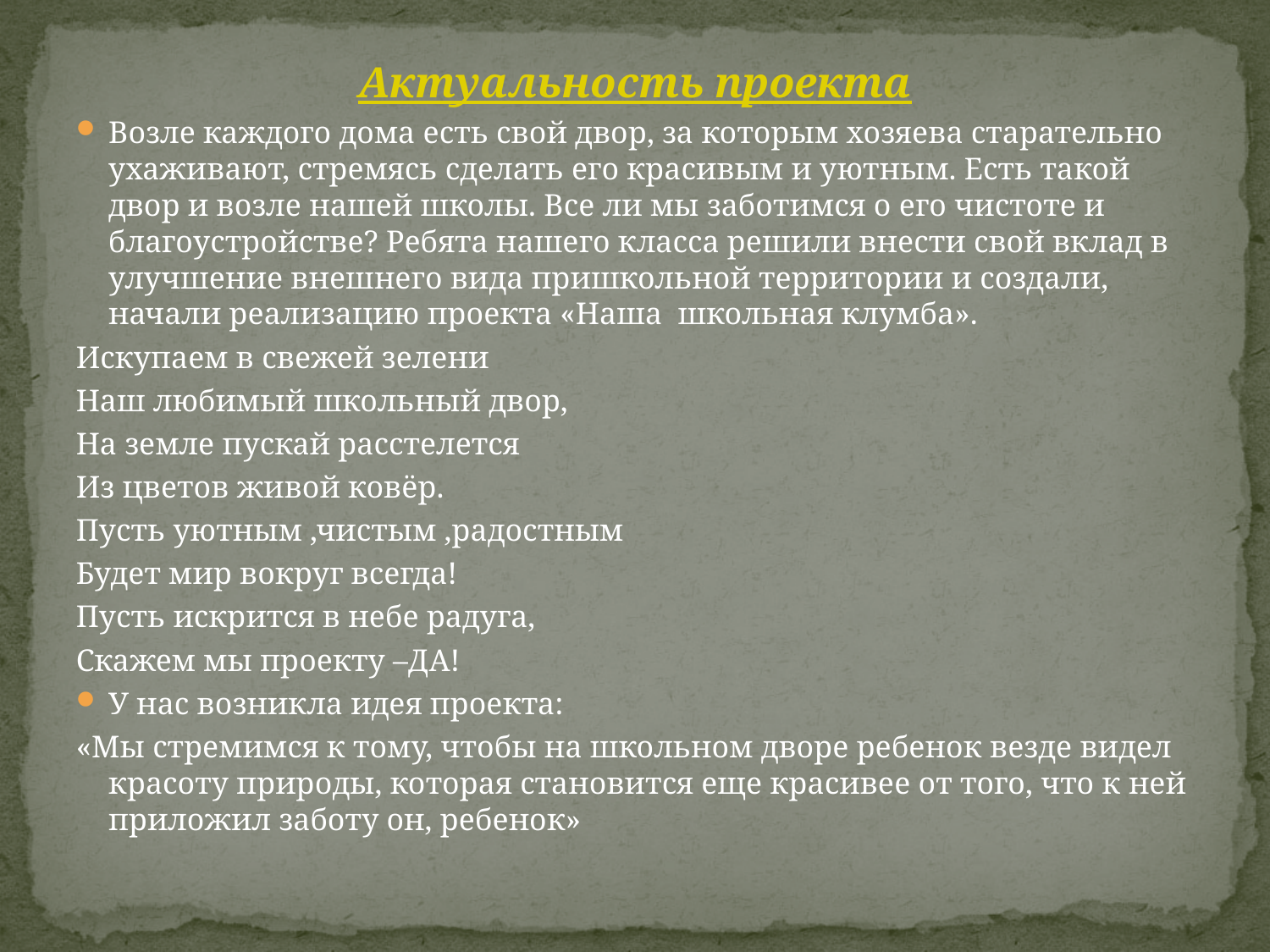

Актуальность проекта
Возле каждого дома есть свой двор, за которым хозяева старательно ухаживают, стремясь сделать его красивым и уютным. Есть такой двор и возле нашей школы. Все ли мы заботимся о его чистоте и благоустройстве? Ребята нашего класса решили внести свой вклад в улучшение внешнего вида пришкольной территории и создали, начали реализацию проекта «Наша  школьная клумба».
Искупаем в свежей зелени
Наш любимый школьный двор,
На земле пускай расстелется
Из цветов живой ковёр.
Пусть уютным ,чистым ,радостным
Будет мир вокруг всегда!
Пусть искрится в небе радуга,
Скажем мы проекту –ДА!
У нас возникла идея проекта:
«Мы стремимся к тому, чтобы на школьном дворе ребенок везде видел красоту природы, которая становится еще красивее от того, что к ней приложил заботу он, ребенок»